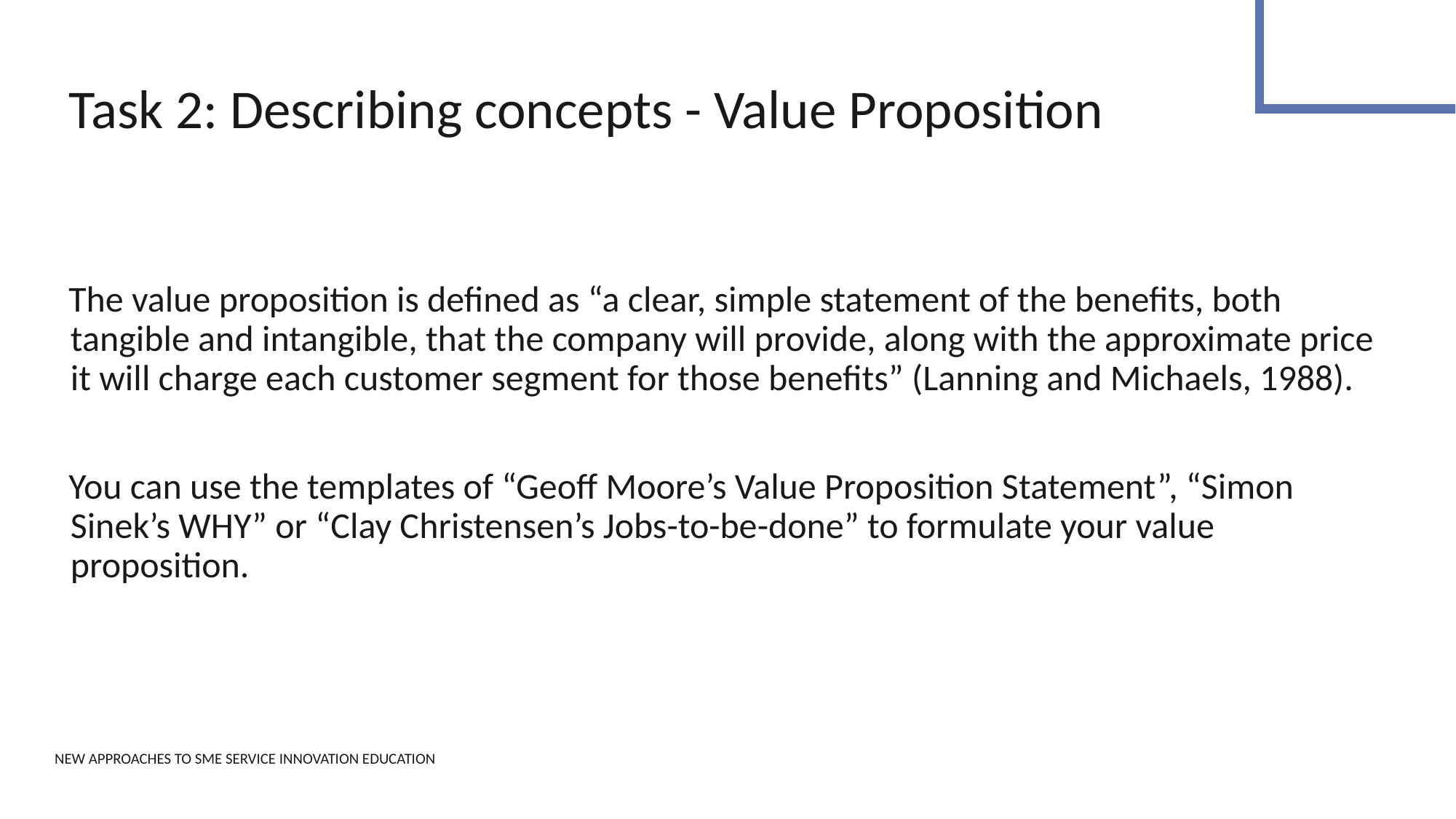

Task 2: Describing concepts - Value Proposition
The value proposition is defined as “a clear, simple statement of the benefits, both tangible and intangible, that the company will provide, along with the approximate price it will charge each customer segment for those benefits” (Lanning and Michaels, 1988).

You can use the templates of “Geoff Moore’s Value Proposition Statement”, “Simon Sinek’s WHY” or “Clay Christensen’s Jobs-to-be-done” to formulate your value proposition.